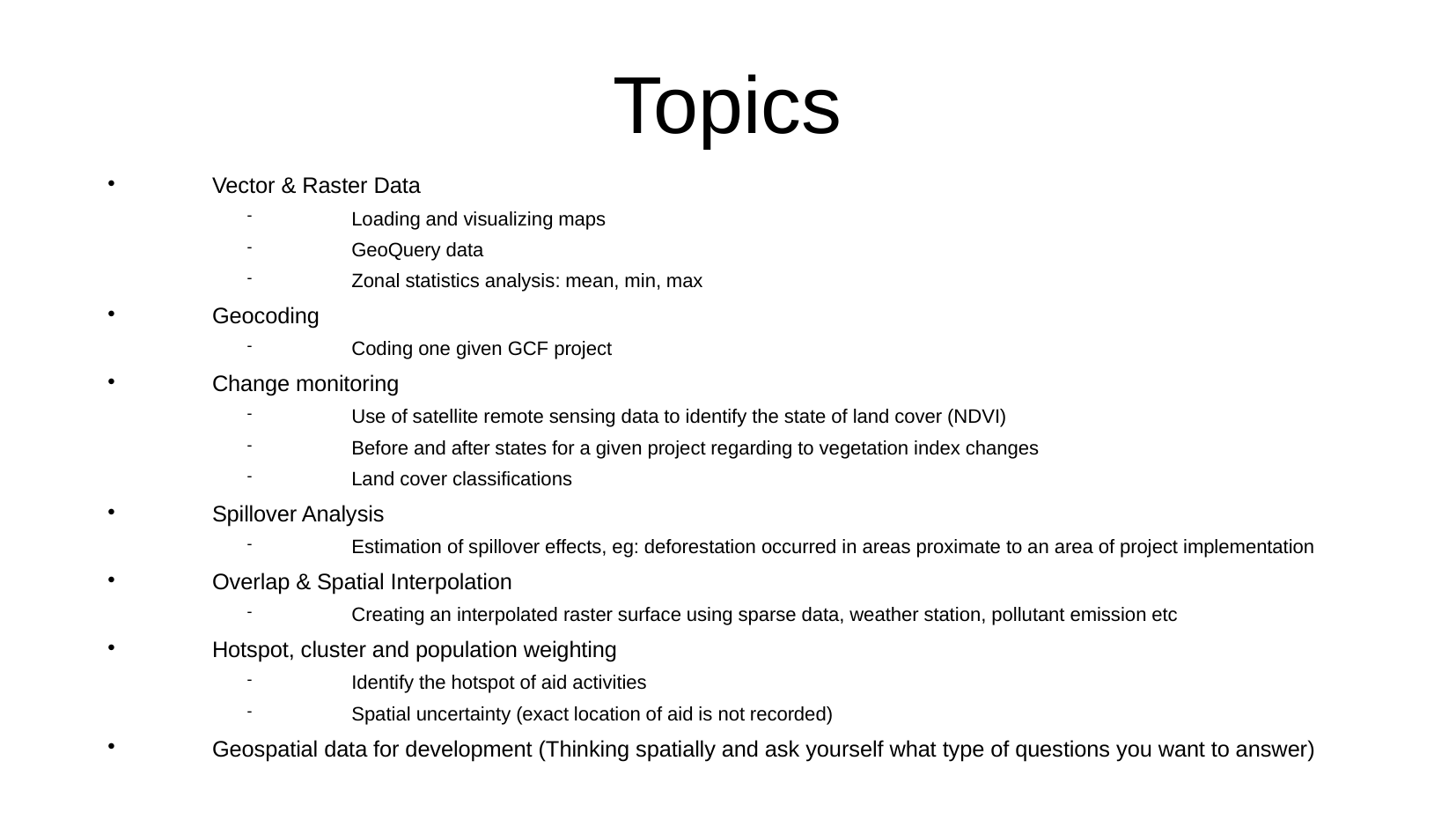

Topics
Vector & Raster Data
Loading and visualizing maps
GeoQuery data
Zonal statistics analysis: mean, min, max
Geocoding
Coding one given GCF project
Change monitoring
Use of satellite remote sensing data to identify the state of land cover (NDVI)
Before and after states for a given project regarding to vegetation index changes
Land cover classifications
Spillover Analysis
Estimation of spillover effects, eg: deforestation occurred in areas proximate to an area of project implementation
Overlap & Spatial Interpolation
Creating an interpolated raster surface using sparse data, weather station, pollutant emission etc
Hotspot, cluster and population weighting
Identify the hotspot of aid activities
Spatial uncertainty (exact location of aid is not recorded)
Geospatial data for development (Thinking spatially and ask yourself what type of questions you want to answer)